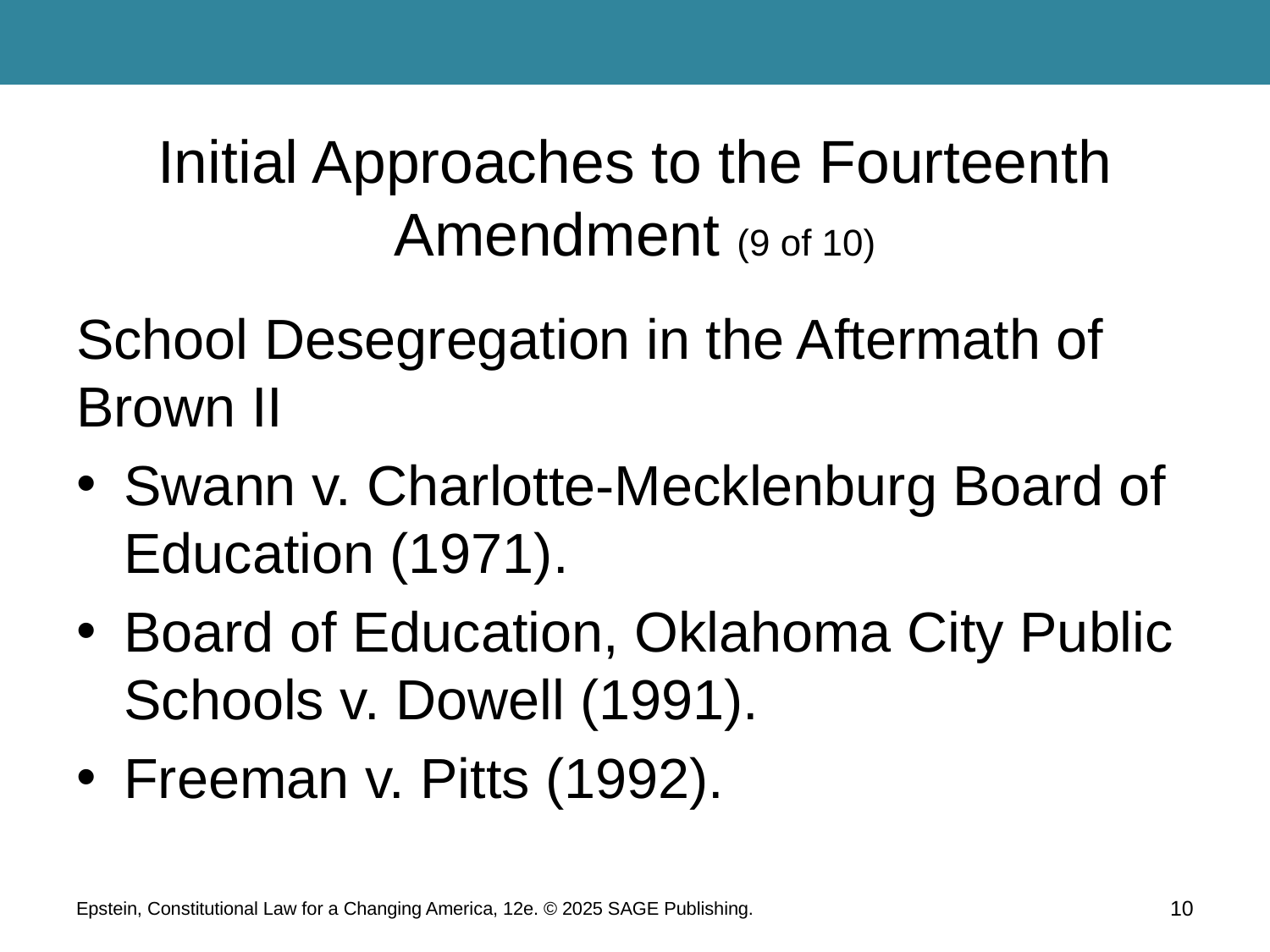

# Initial Approaches to the Fourteenth Amendment (9 of 10)
School Desegregation in the Aftermath of Brown II
Swann v. Charlotte-Mecklenburg Board of Education (1971).
Board of Education, Oklahoma City Public Schools v. Dowell (1991).
Freeman v. Pitts (1992).
Epstein, Constitutional Law for a Changing America, 12e. © 2025 SAGE Publishing.
10